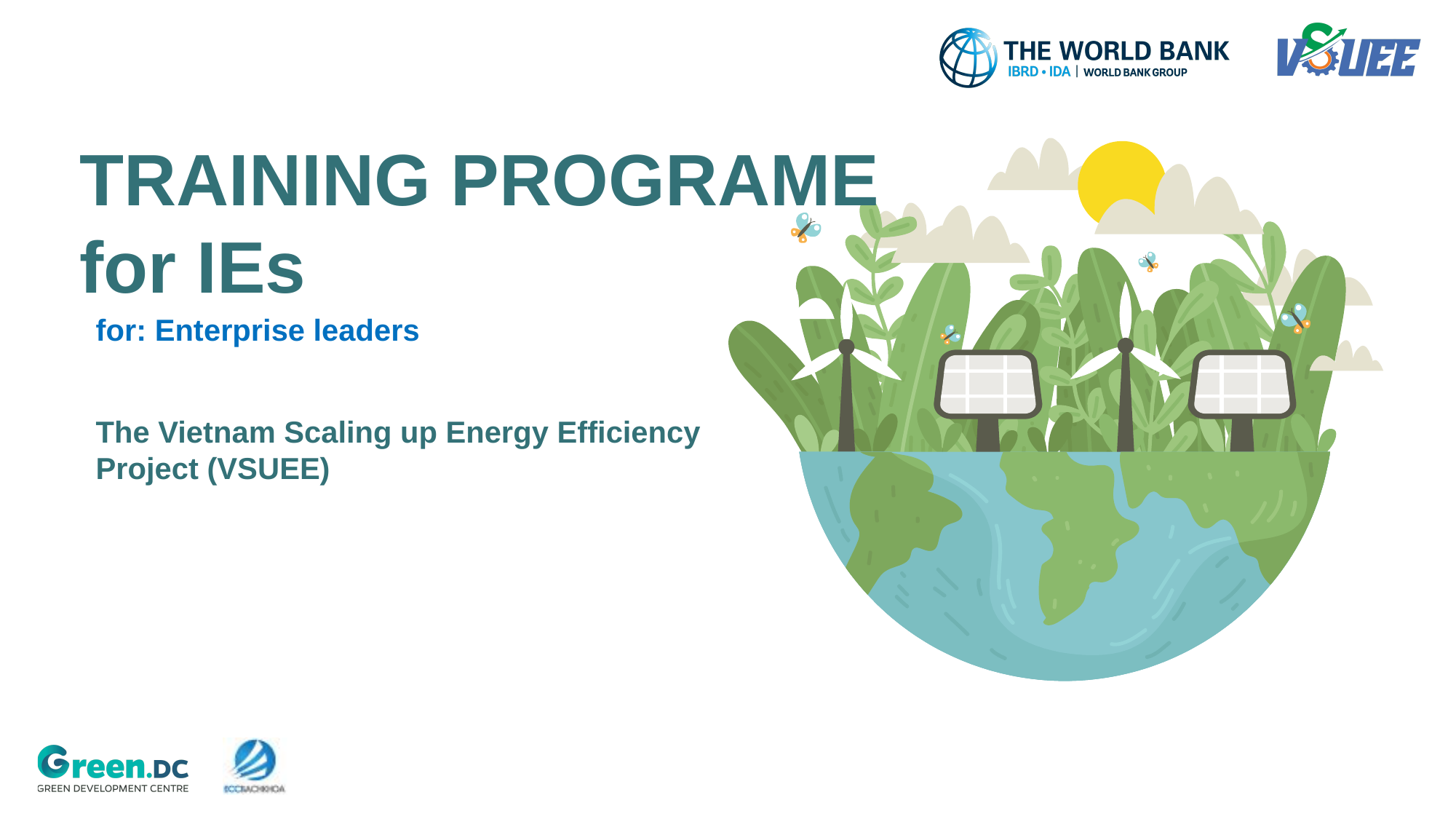

# TRAINING PROGRAME for IEs

for: Enterprise leaders
The Vietnam Scaling up Energy Efficiency Project (VSUEE)